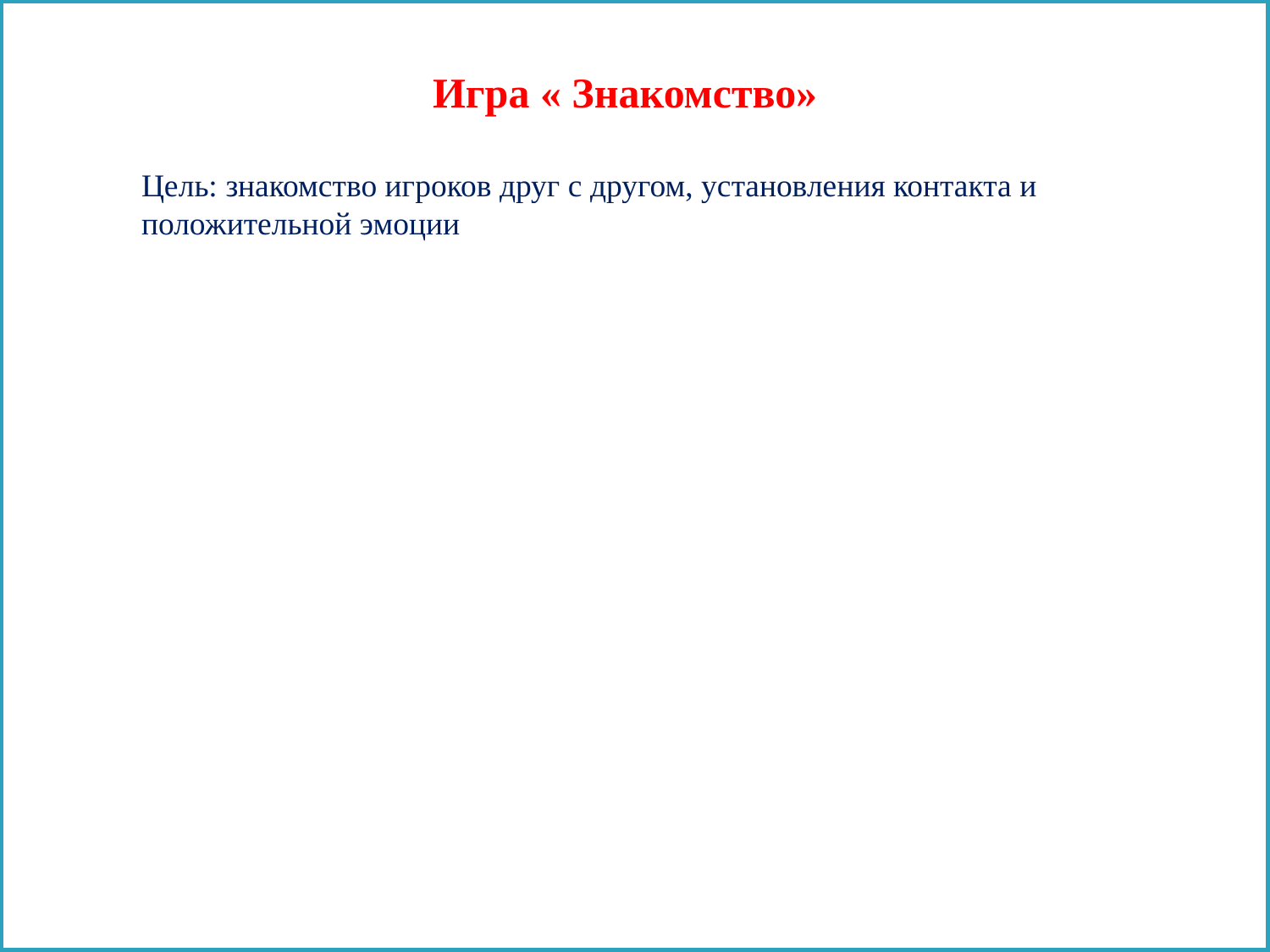

Игра « Знакомство»

Цель: знакомство игроков друг с другом, установления контакта и положительной эмоции